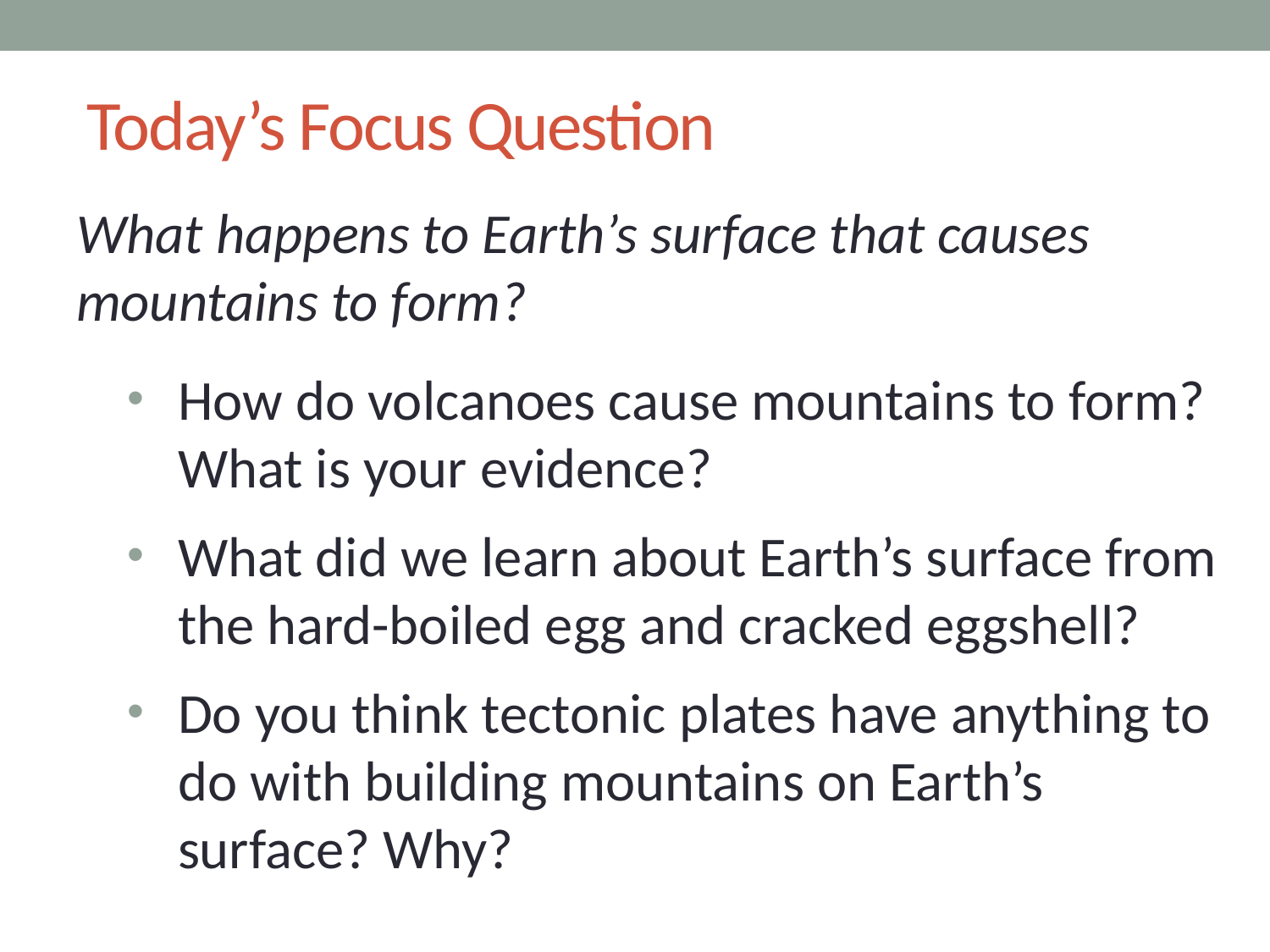

# Today’s Focus Question
What happens to Earth’s surface that causes mountains to form?
How do volcanoes cause mountains to form? What is your evidence?
What did we learn about Earth’s surface from the hard-boiled egg and cracked eggshell?
Do you think tectonic plates have anything to do with building mountains on Earth’s surface? Why?